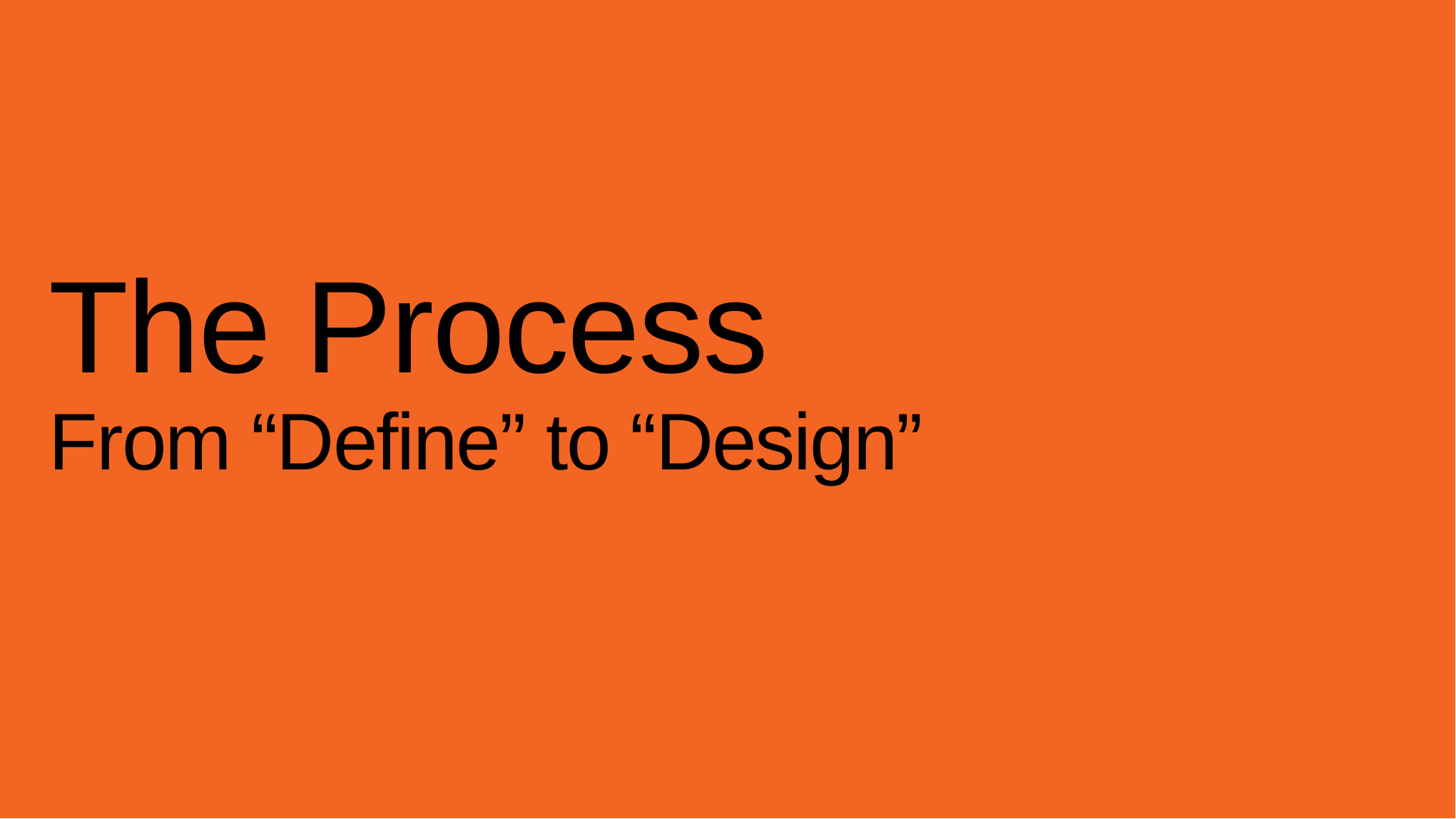

# The Process From “Define” to “Design”